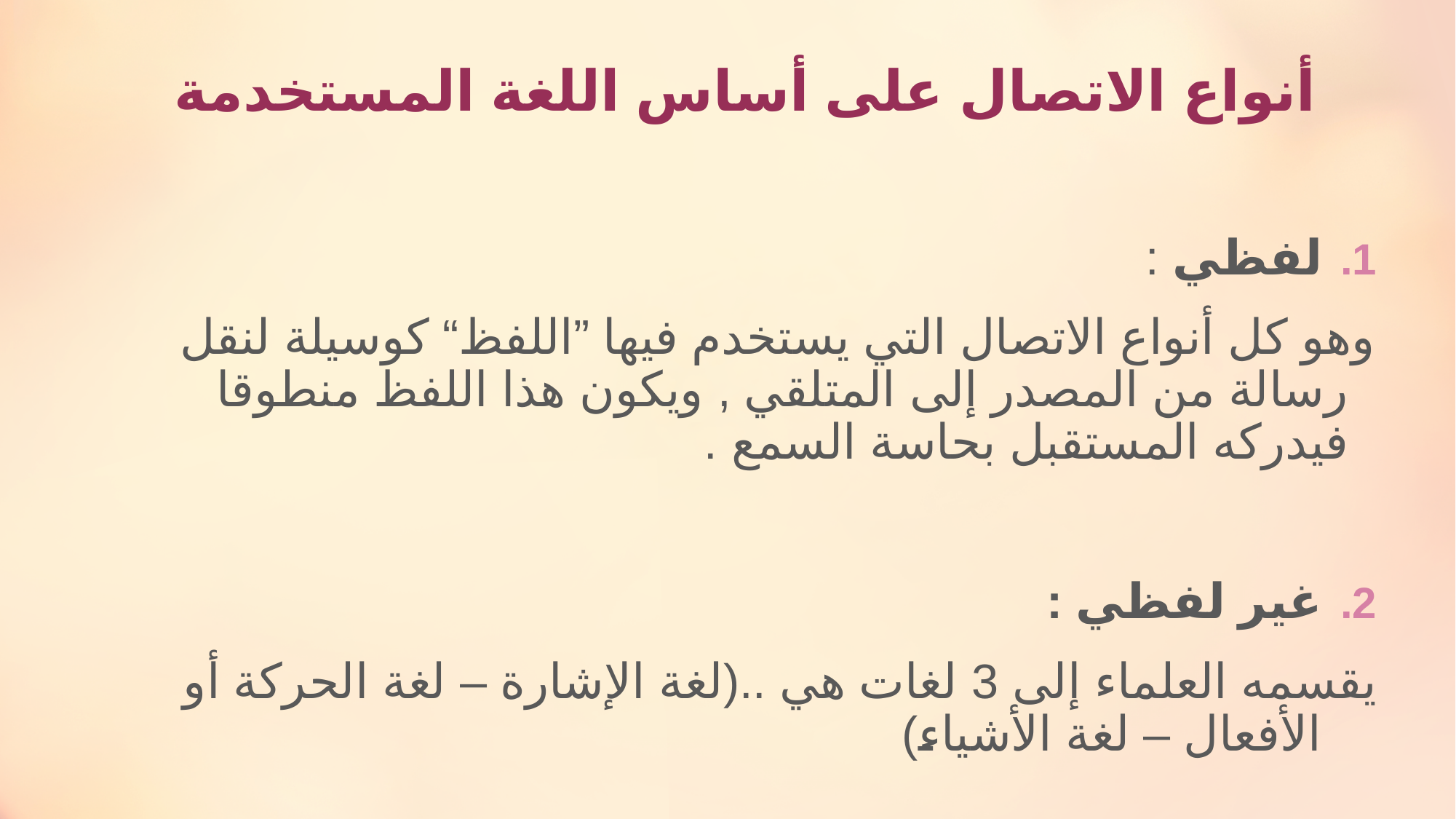

# أنواع الاتصال على أساس اللغة المستخدمة
لفظي :
وهو كل أنواع الاتصال التي يستخدم فيها ”اللفظ“ كوسيلة لنقل رسالة من المصدر إلى المتلقي , ويكون هذا اللفظ منطوقا فيدركه المستقبل بحاسة السمع .

غير لفظي :
يقسمه العلماء إلى 3 لغات هي ..(لغة الإشارة – لغة الحركة أو الأفعال – لغة الأشياء)